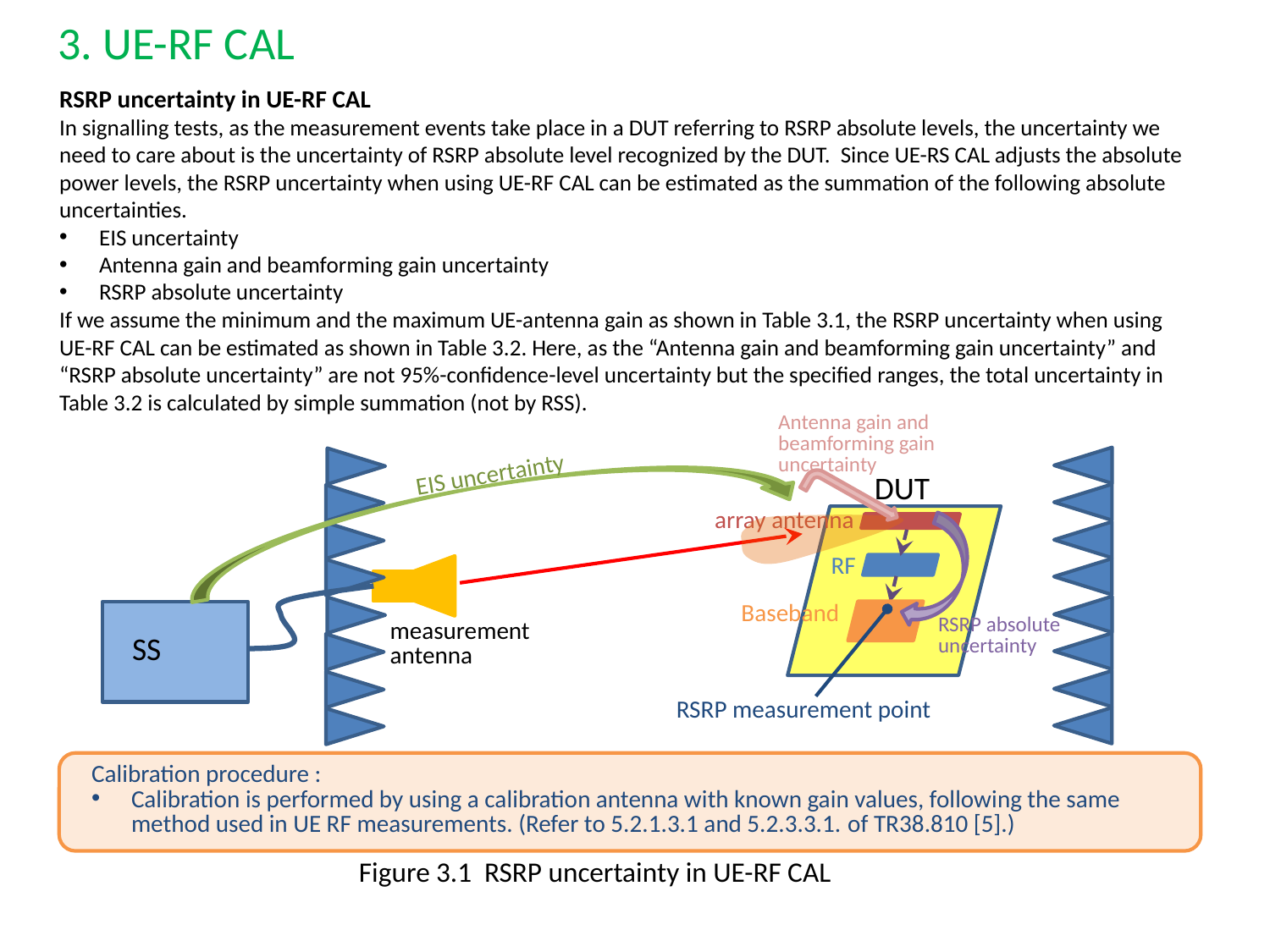

# 3. UE-RF CAL
RSRP uncertainty in UE-RF CAL
In signalling tests, as the measurement events take place in a DUT referring to RSRP absolute levels, the uncertainty we need to care about is the uncertainty of RSRP absolute level recognized by the DUT.  Since UE-RS CAL adjusts the absolute power levels, the RSRP uncertainty when using UE-RF CAL can be estimated as the summation of the following absolute uncertainties.
EIS uncertainty
Antenna gain and beamforming gain uncertainty
RSRP absolute uncertainty
If we assume the minimum and the maximum UE-antenna gain as shown in Table 3.1, the RSRP uncertainty when using UE-RF CAL can be estimated as shown in Table 3.2. Here, as the “Antenna gain and beamforming gain uncertainty” and “RSRP absolute uncertainty” are not 95%-confidence-level uncertainty but the specified ranges, the total uncertainty in Table 3.2 is calculated by simple summation (not by RSS).
Antenna gain and beamforming gain uncertainty

EIS uncertainty
DUT

array antenna

RF

Baseband

RSRP absolute uncertainty

measurement antenna
SS
RSRP measurement point

Calibration procedure :
Calibration is performed by using a calibration antenna with known gain values, following the same method used in UE RF measurements. (Refer to 5.2.1.3.1 and 5.2.3.3.1. of TR38.810 [5].)
Figure 3.1  RSRP uncertainty in UE-RF CAL